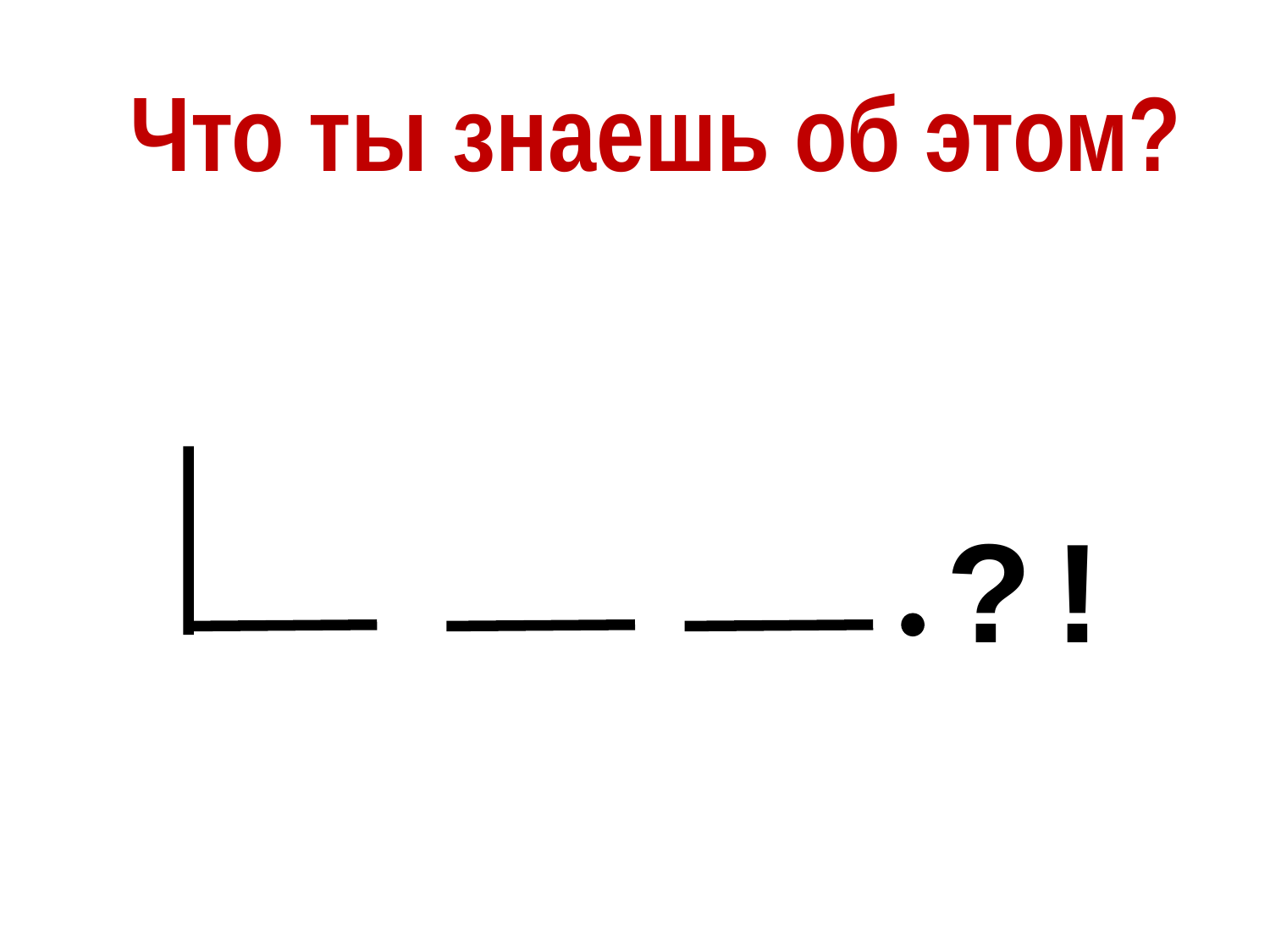

Что ты знаешь об этом?
?
!